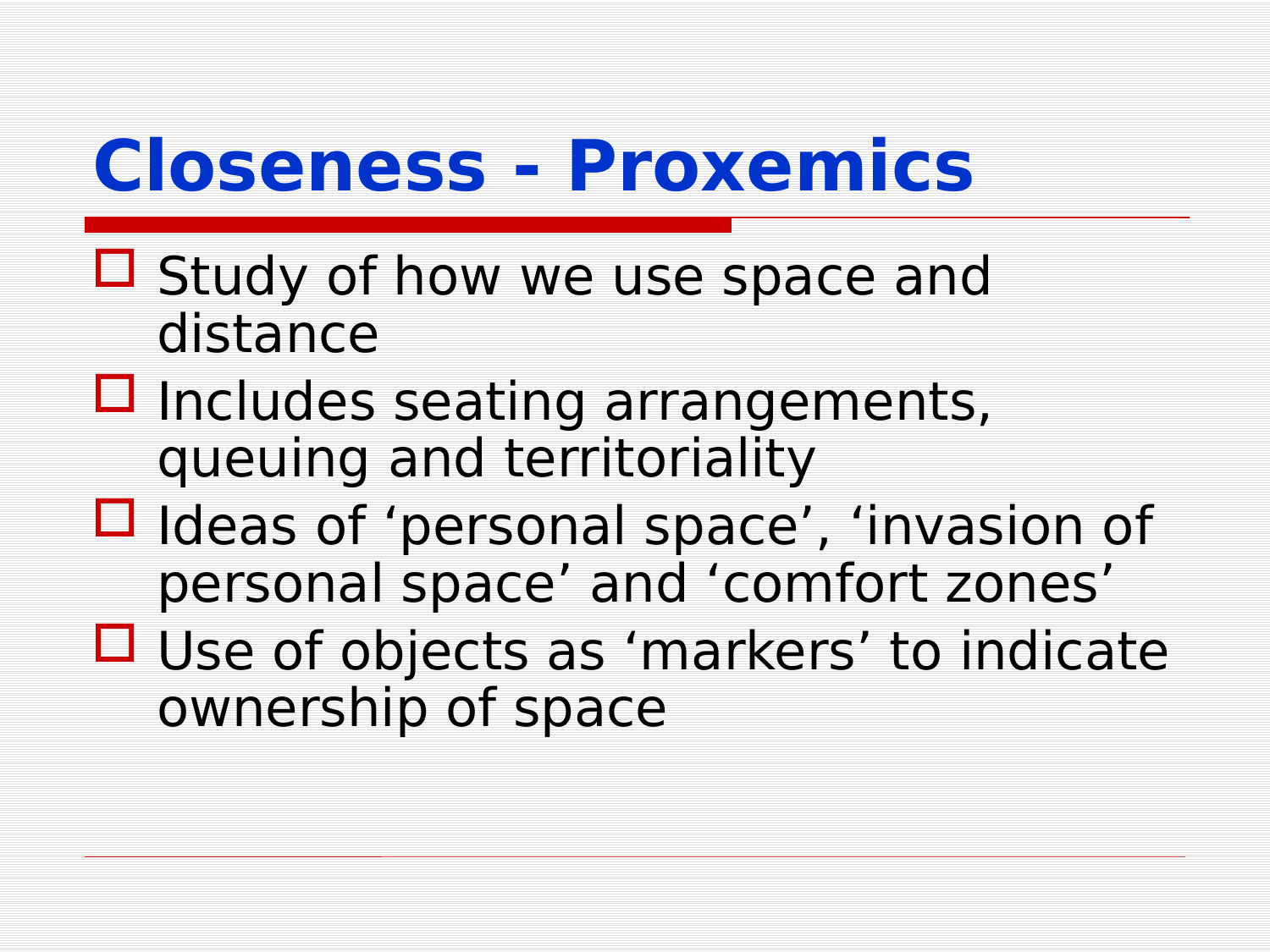

# Closeness - Proxemics
Study of how we use space and distance
Includes seating arrangements, queuing and territoriality
Ideas of ‘personal space’, ‘invasion of personal space’ and ‘comfort zones’
Use of objects as ‘markers’ to indicate ownership of space